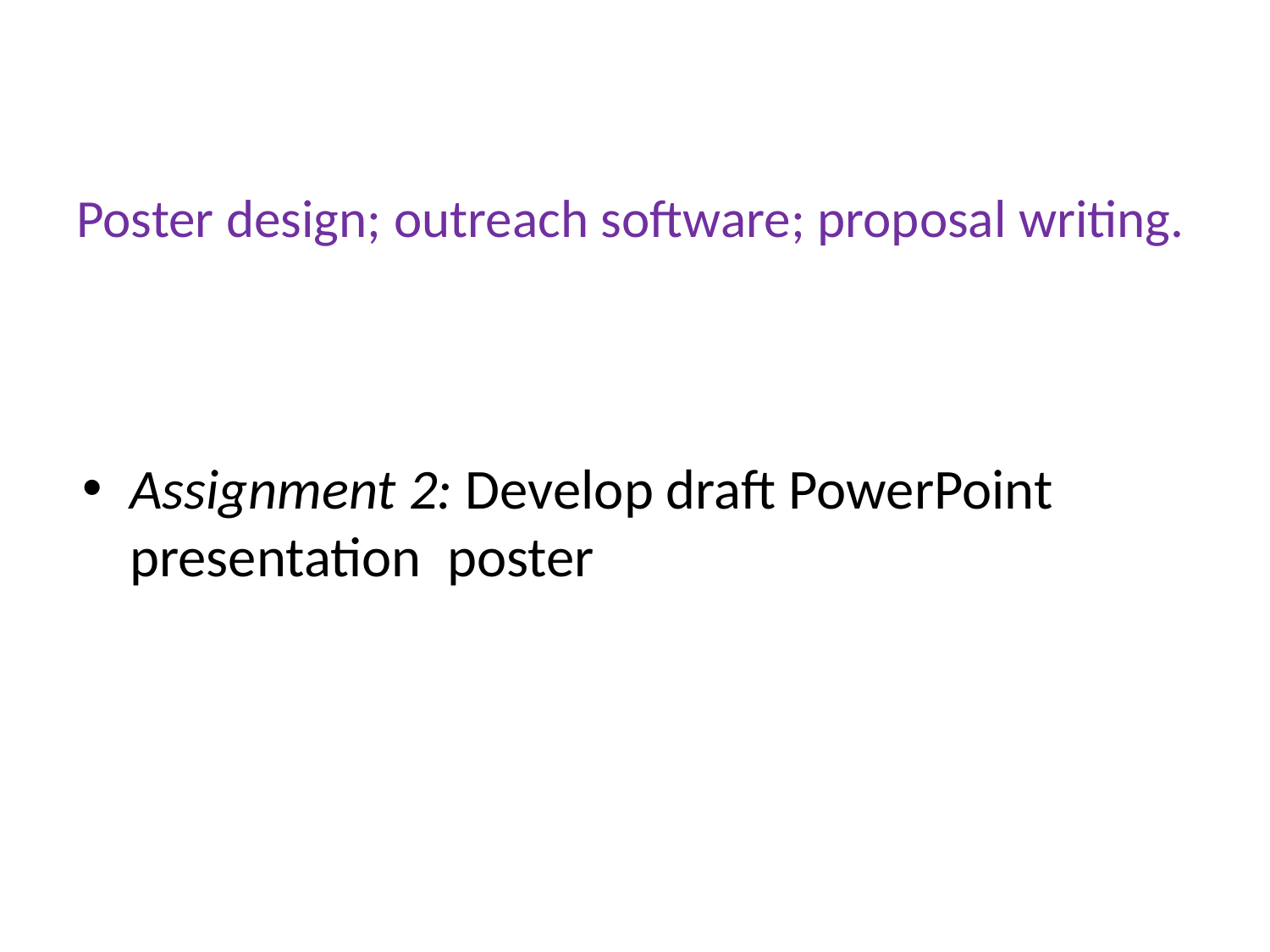

# Poster design; outreach software; proposal writing.
Assignment 2: Develop draft PowerPoint presentation  poster